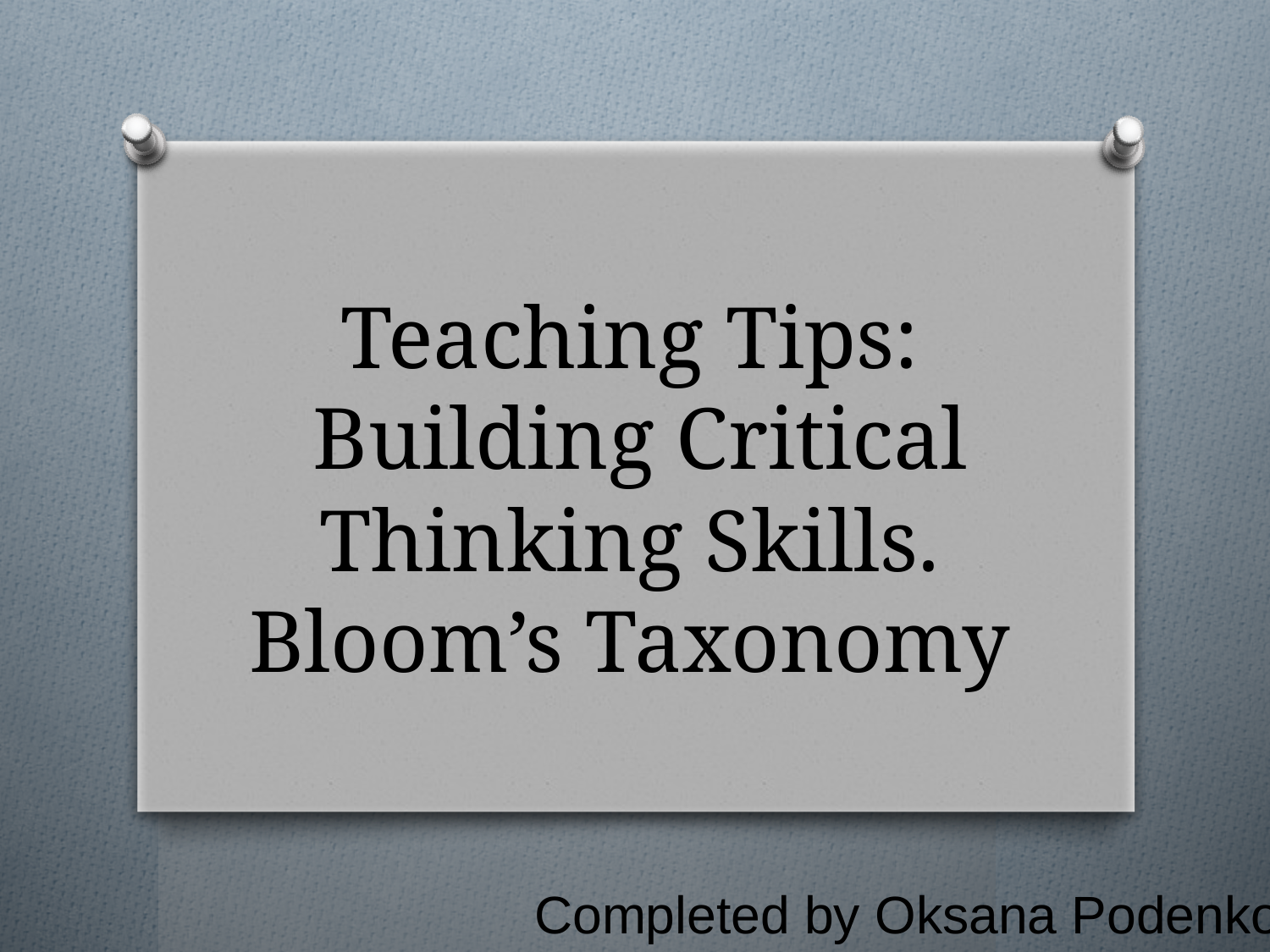

# Teaching Tips: Building Critical Thinking Skills. Bloom’s Taxonomy
Completed by Oksana Podenko